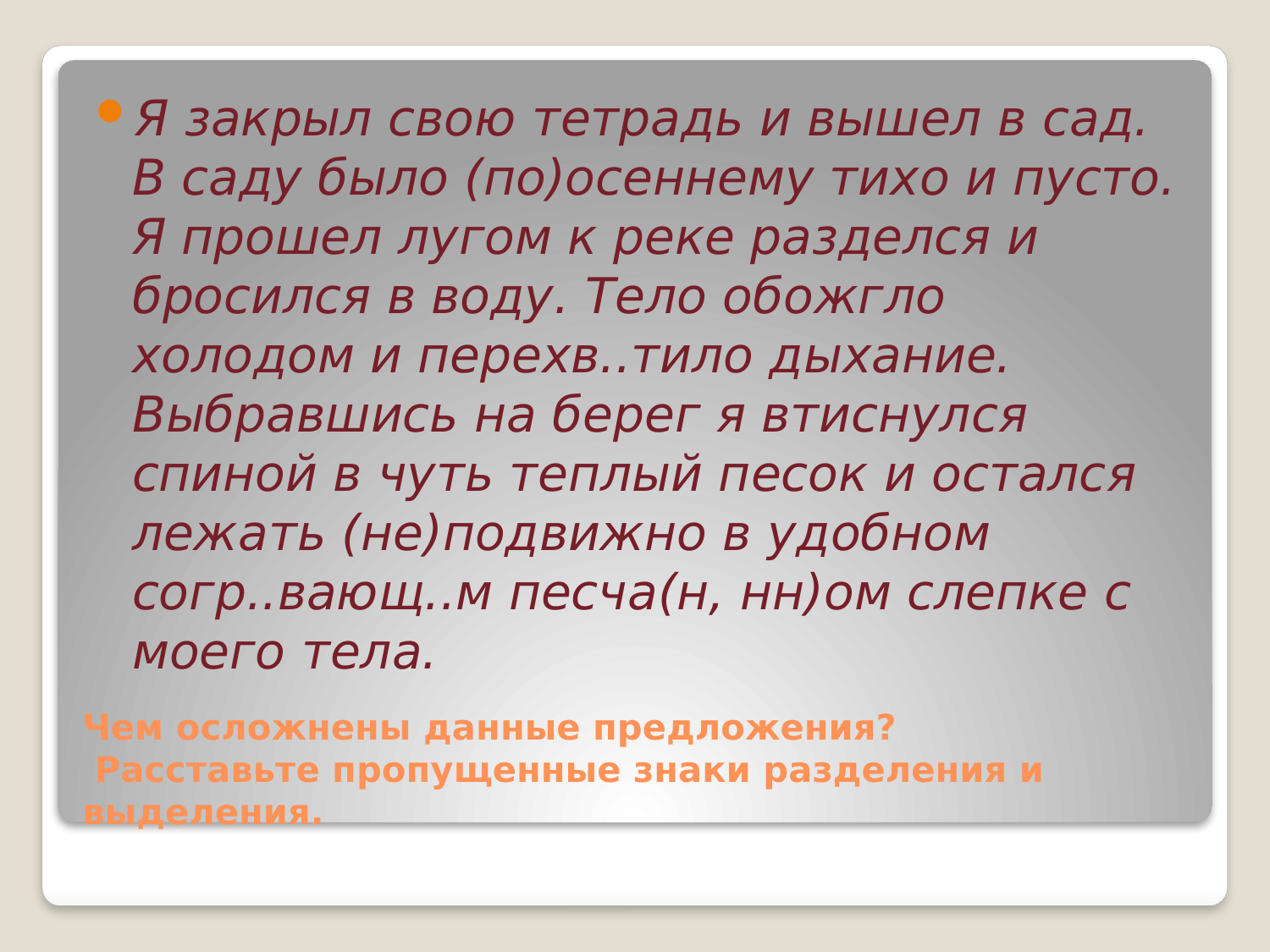

Я закрыл свою тетрадь и вышел в сад. В саду было (по)осеннему тихо и пусто. Я прошел лугом к реке разделся и бросился в воду. Тело обожгло холодом и перехв..тило дыхание. Выбравшись на берег я втиснулся спиной в чуть теплый песок и остался лежать (не)подвижно в удобном согр..вающ..м песча(н, нн)ом слепке с моего тела.

# Чем осложнены данные предложения? Расставьте пропущенные знаки разделения и выделения.